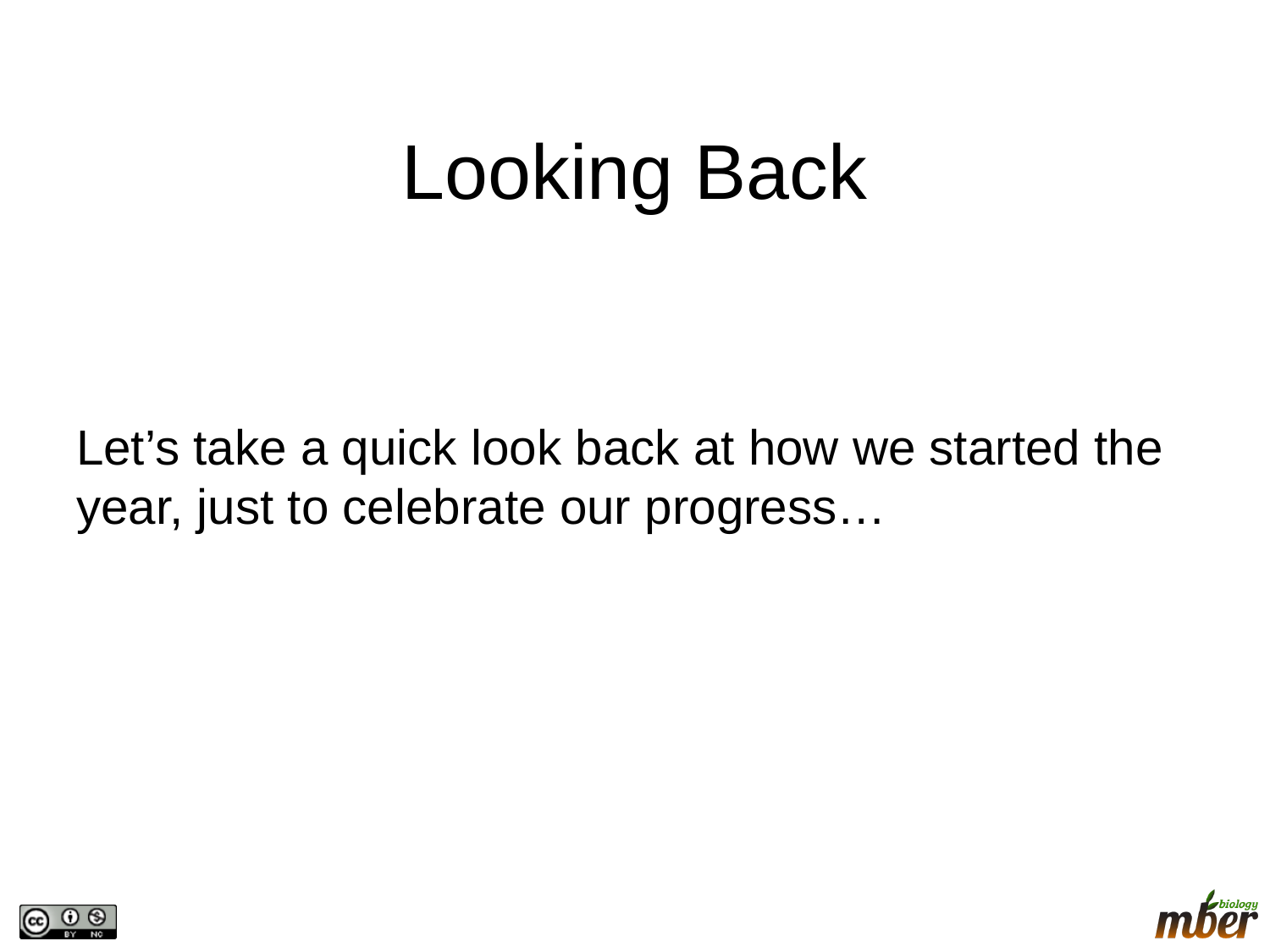

# Looking Back
Let’s take a quick look back at how we started the year, just to celebrate our progress…